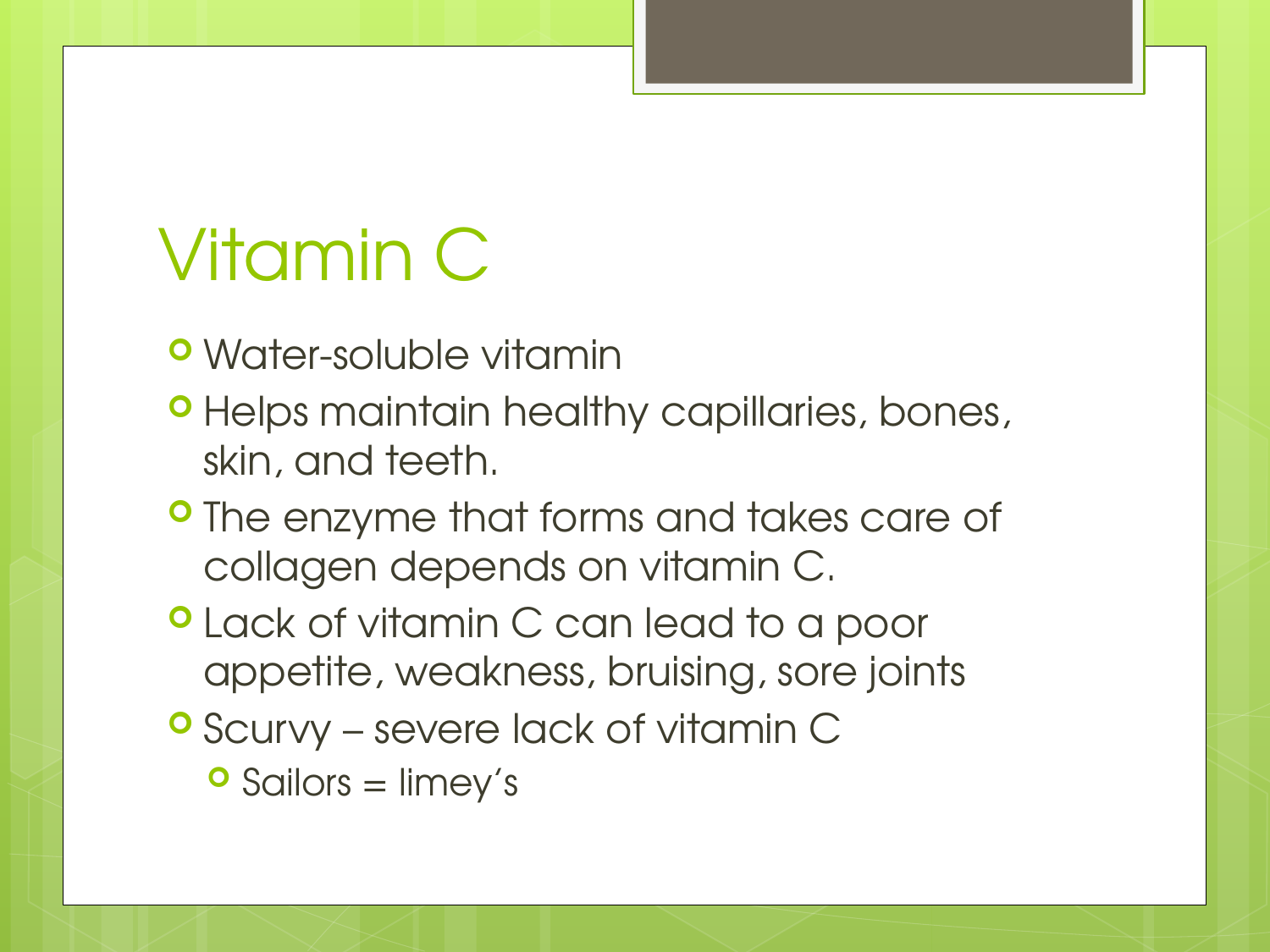

# Vitamin C
Water-soluble vitamin
Helps maintain healthy capillaries, bones, skin, and teeth.
The enzyme that forms and takes care of collagen depends on vitamin C.
Lack of vitamin C can lead to a poor appetite, weakness, bruising, sore joints
Scurvy – severe lack of vitamin C
Sailors = limey’s